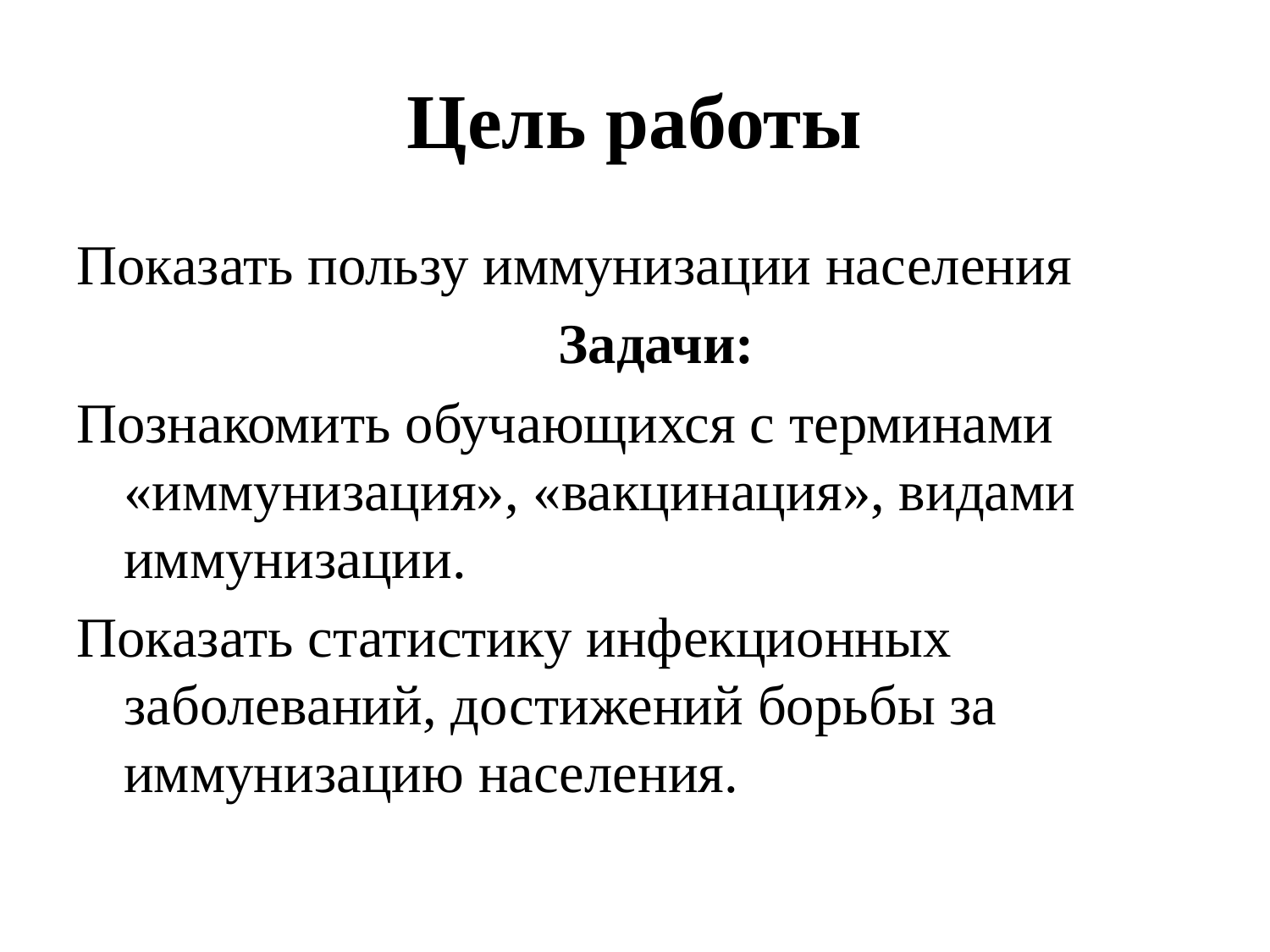

# Цель работы
Показать пользу иммунизации населения
                                  Задачи:
Познакомить обучающихся с терминами «иммунизация», «вакцинация», видами иммунизации.
Показать статистику инфекционных заболеваний, достижений борьбы за иммунизацию населения.